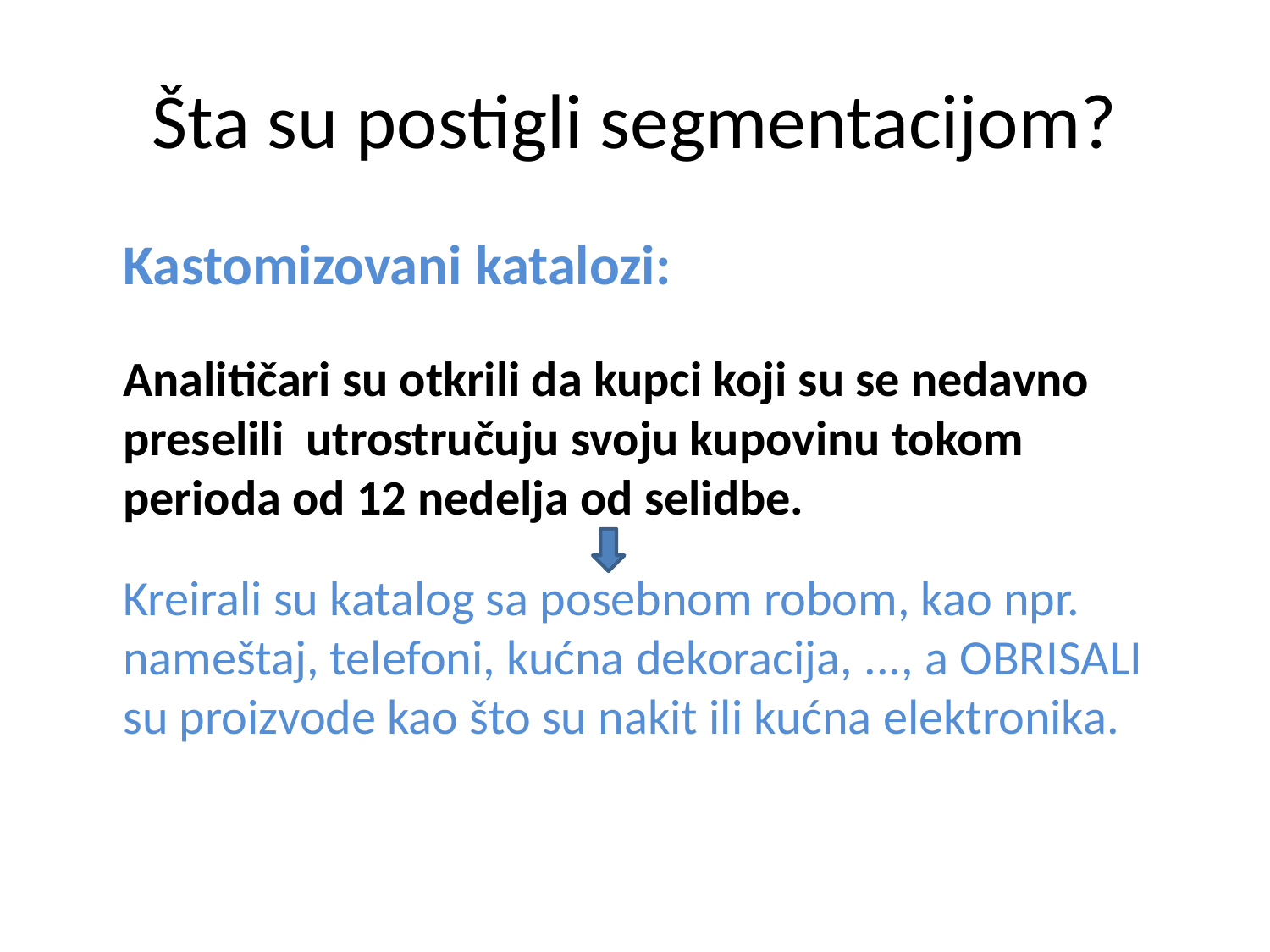

# Šta su postigli segmentacijom?
Kastomizovani katalozi:

Analitičari su otkrili da kupci koji su se nedavno preselili  utrostručuju svoju kupovinu tokom
perioda od 12 nedelja od selidbe.

Kreirali su katalog sa posebnom robom, kao npr.
nameštaj, telefoni, kućna dekoracija, ..., a OBRISALI su proizvode kao što su nakit ili kućna elektronika.